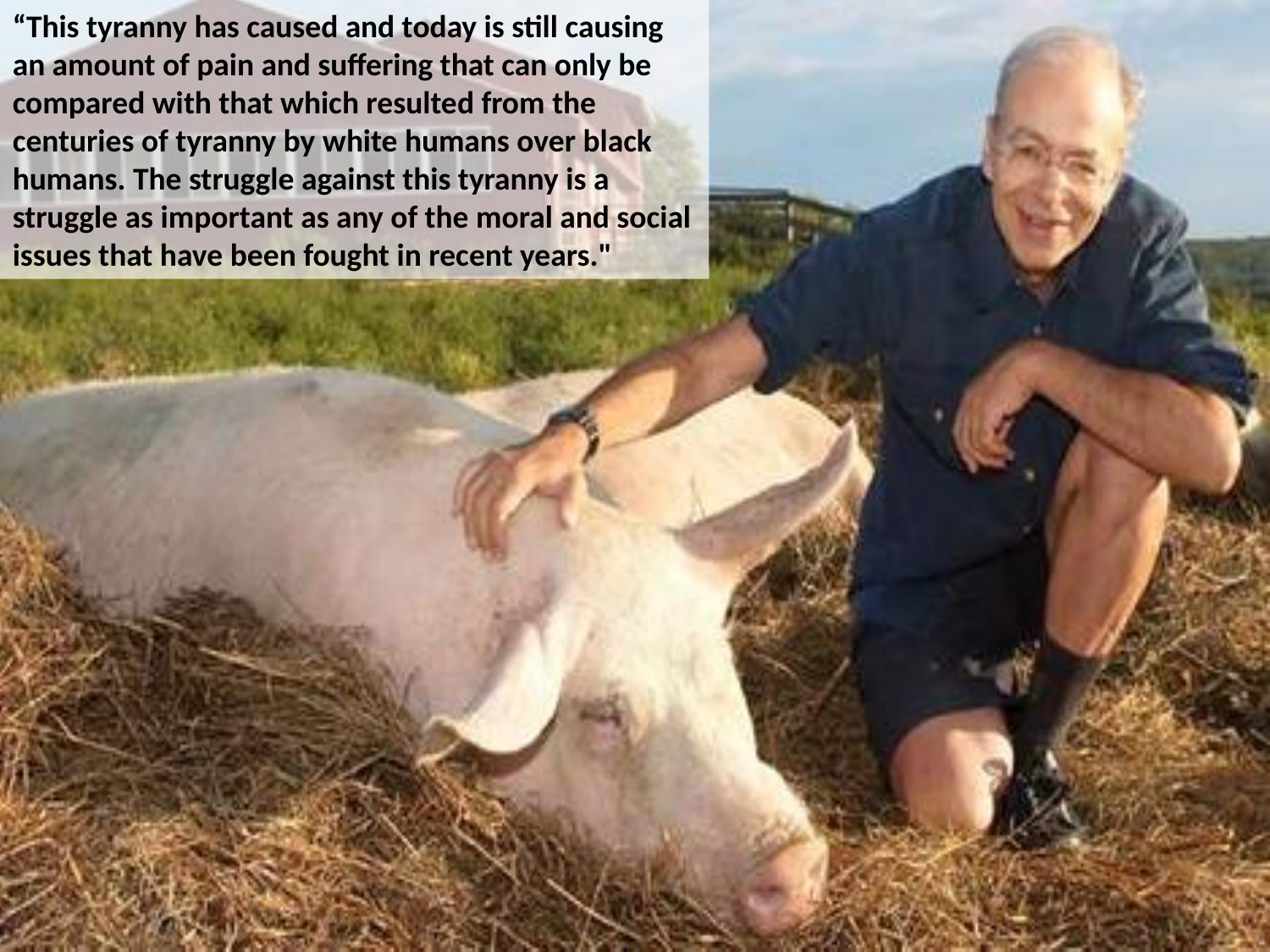

“This tyranny has caused and today is still causing an amount of pain and suffering that can only be compared with that which resulted from the centuries of tyranny by white humans over black humans. The struggle against this tyranny is a struggle as important as any of the moral and social issues that have been fought in recent years."